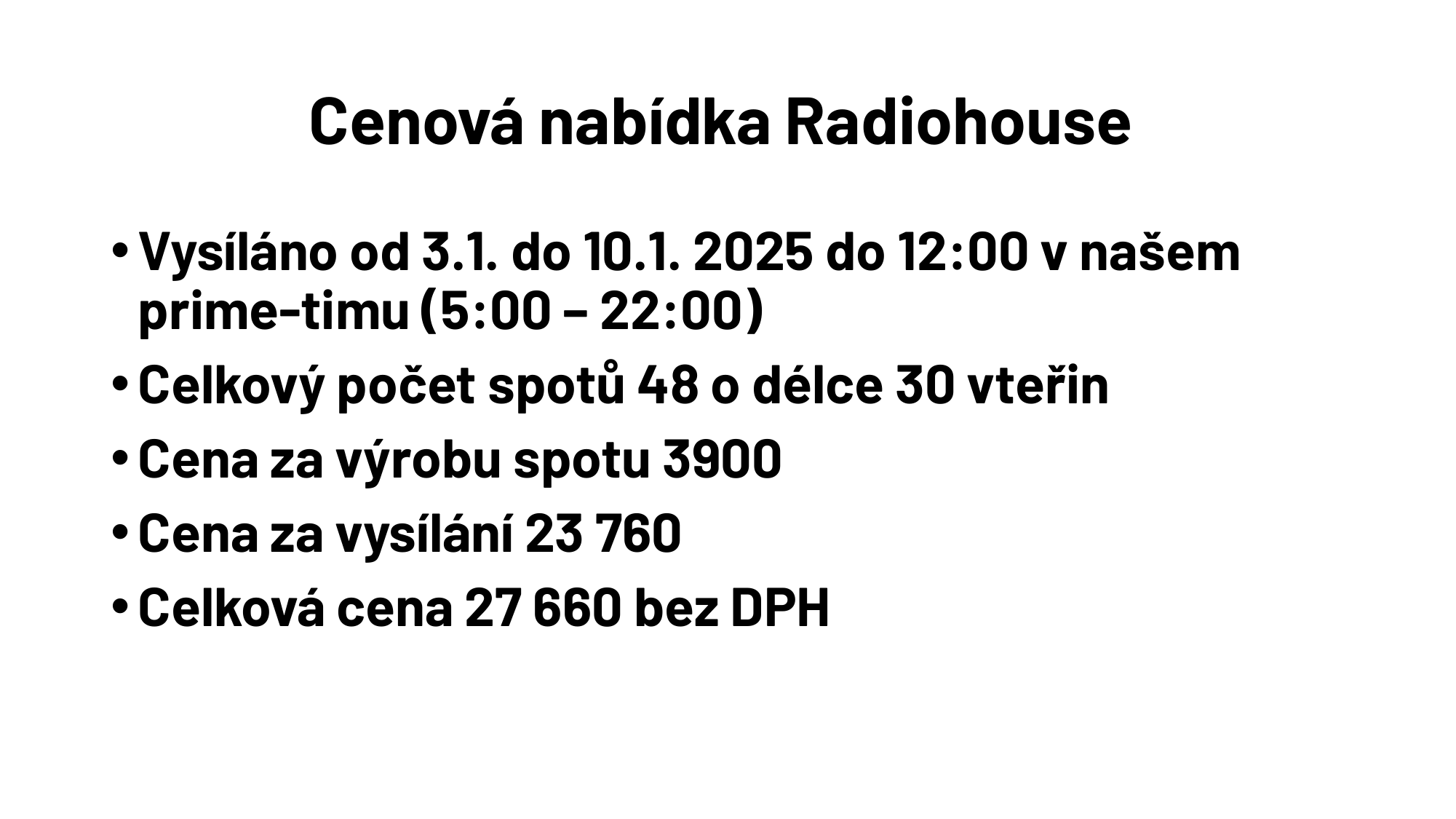

# Cenová nabídka Radiohouse
Vysíláno od 3.1. do 10.1. 2025 do 12:00 v našem prime-timu (5:00 – 22:00)
Celkový počet spotů 48 o délce 30 vteřin
Cena za výrobu spotu 3900
Cena za vysílání 23 760
Celková cena 27 660 bez DPH